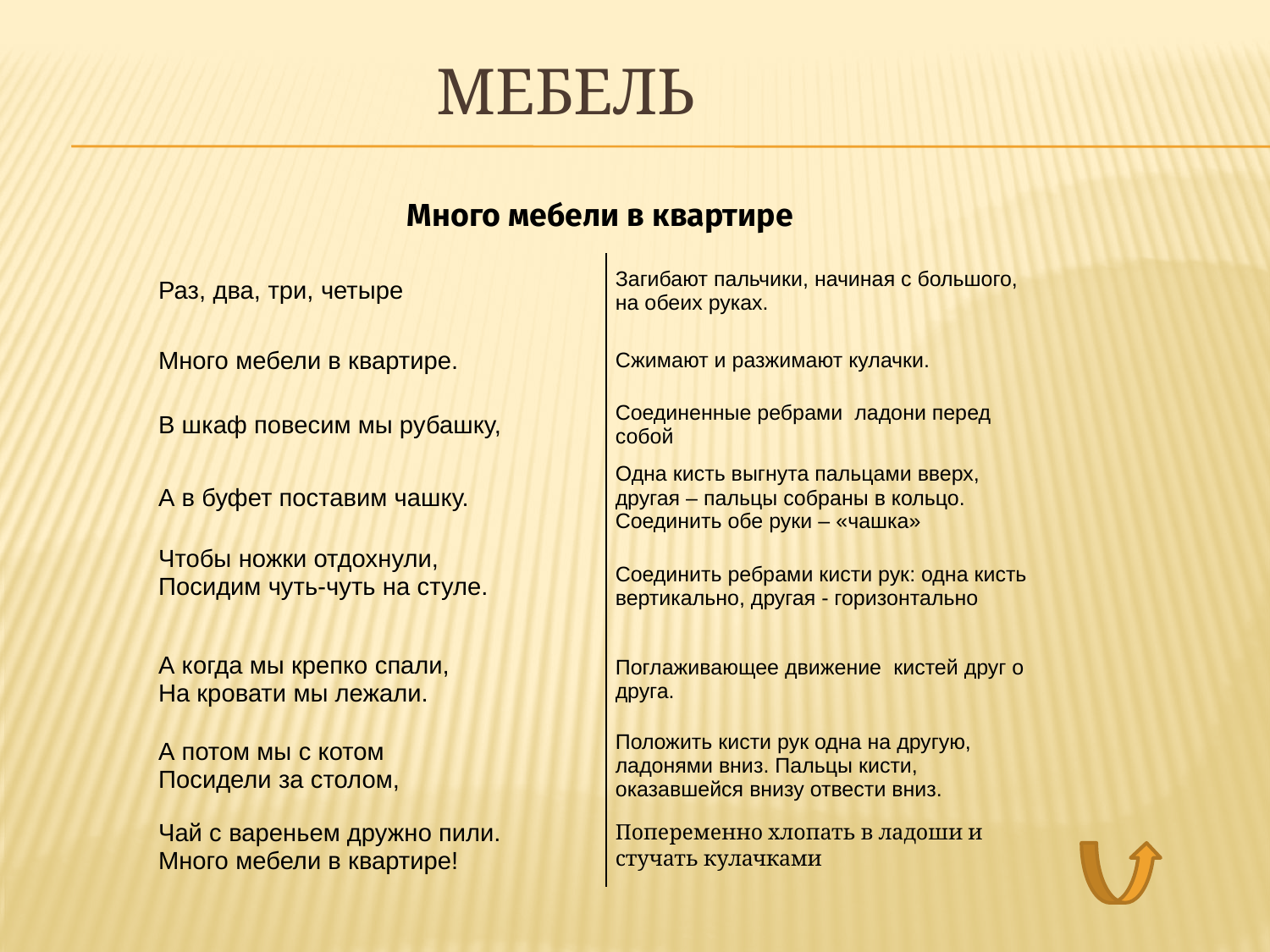

# Мебель
| Много мебели в квартире |  |
| --- | --- |
| Раз, два, три, четыре | Загибают пальчики, начиная с большого, на обеих руках. |
| Много мебели в квартире. | Сжимают и разжимают кулачки. |
| В шкаф повесим мы рубашку, | Соединенные ребрами ладони перед собой |
| А в буфет поставим чашку. | Одна кисть выгнута пальцами вверх, другая – пальцы собраны в кольцо. Соединить обе руки – «чашка» |
| Чтобы ножки отдохнули, Посидим чуть-чуть на стуле. | Соединить ребрами кисти рук: одна кисть вертикально, другая - горизонтально |
| А когда мы крепко спали, На кровати мы лежали. | Поглаживающее движение кистей друг о друга. |
| А потом мы с котом Посидели за столом, | Положить кисти рук одна на другую, ладонями вниз. Пальцы кисти, оказавшейся внизу отвести вниз. |
| Чай с вареньем дружно пили. Много мебели в квартире! | Попеременно хлопать в ладоши и стучать кулачками |